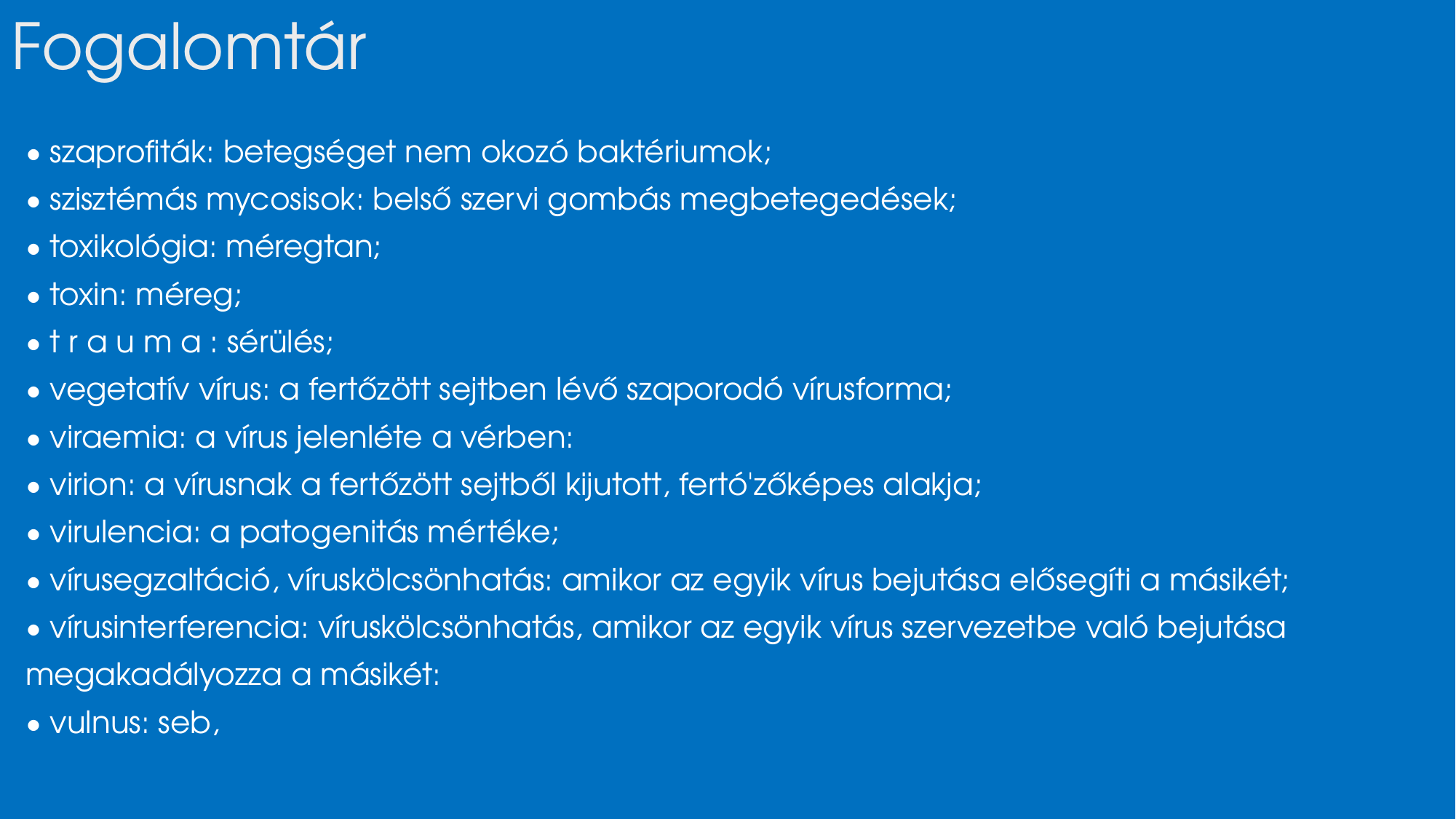

# Fogalomtár
• szaprofiták: betegséget nem okozó baktériumok;
• szisztémás mycosisok: belső szervi gombás megbetegedések;
• toxikológia: méregtan;
• toxin: méreg;
• t r a u m a : sérülés;
• vegetatív vírus: a fertőzött sejtben lévő szaporodó vírusforma;
• viraemia: a vírus jelenléte a vérben:
• virion: a vírusnak a fertőzött sejtből kijutott, fertó'zőképes alakja;
• virulencia: a patogenitás mértéke;
• vírusegzaltáció, víruskölcsönhatás: amikor az egyik vírus bejutása elősegíti a másikét;
• vírusinterferencia: víruskölcsönhatás, amikor az egyik vírus szervezetbe való bejutása
megakadályozza a másikét:
• vulnus: seb,